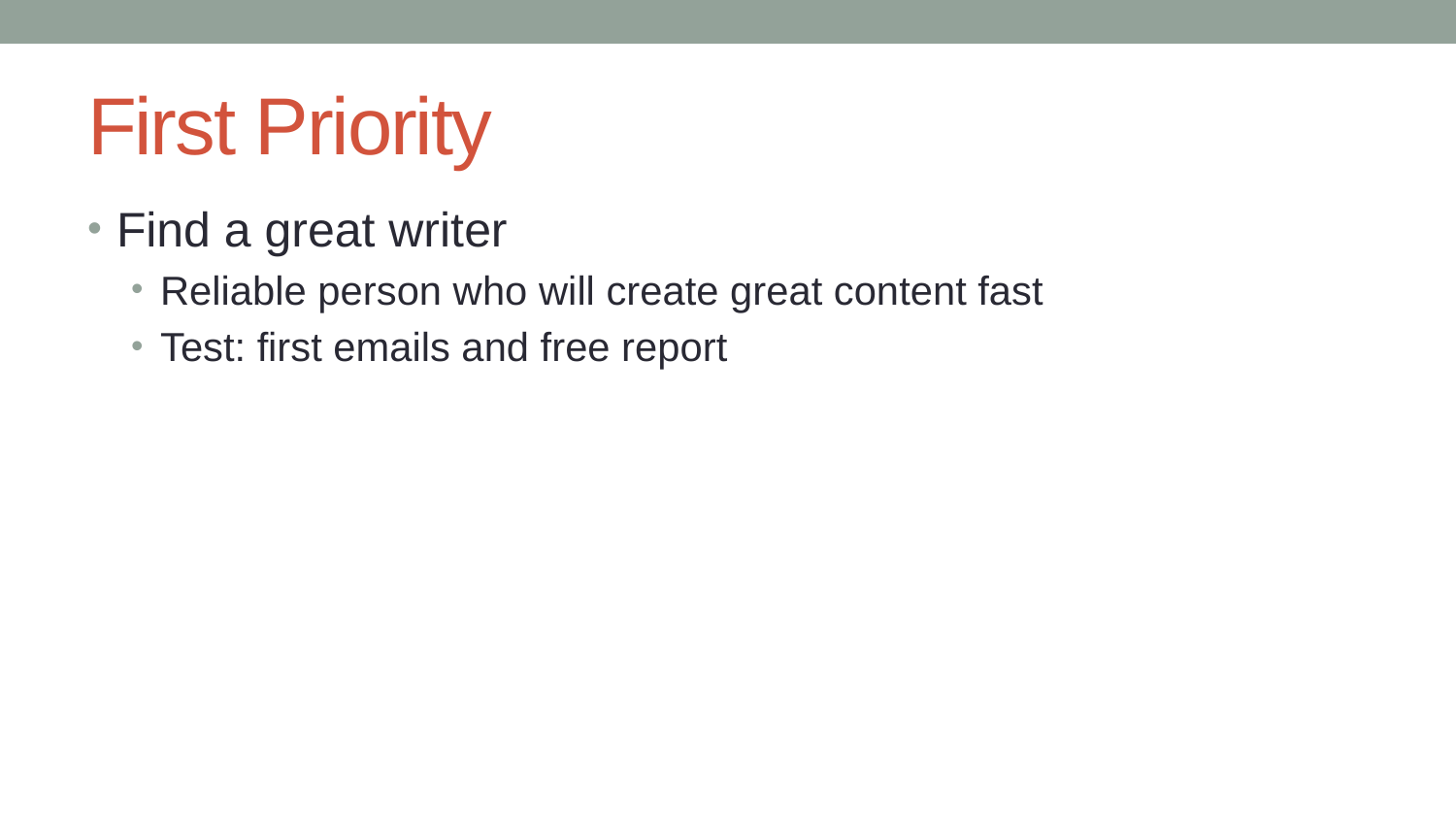

# First Priority
Find a great writer
Reliable person who will create great content fast
Test: first emails and free report